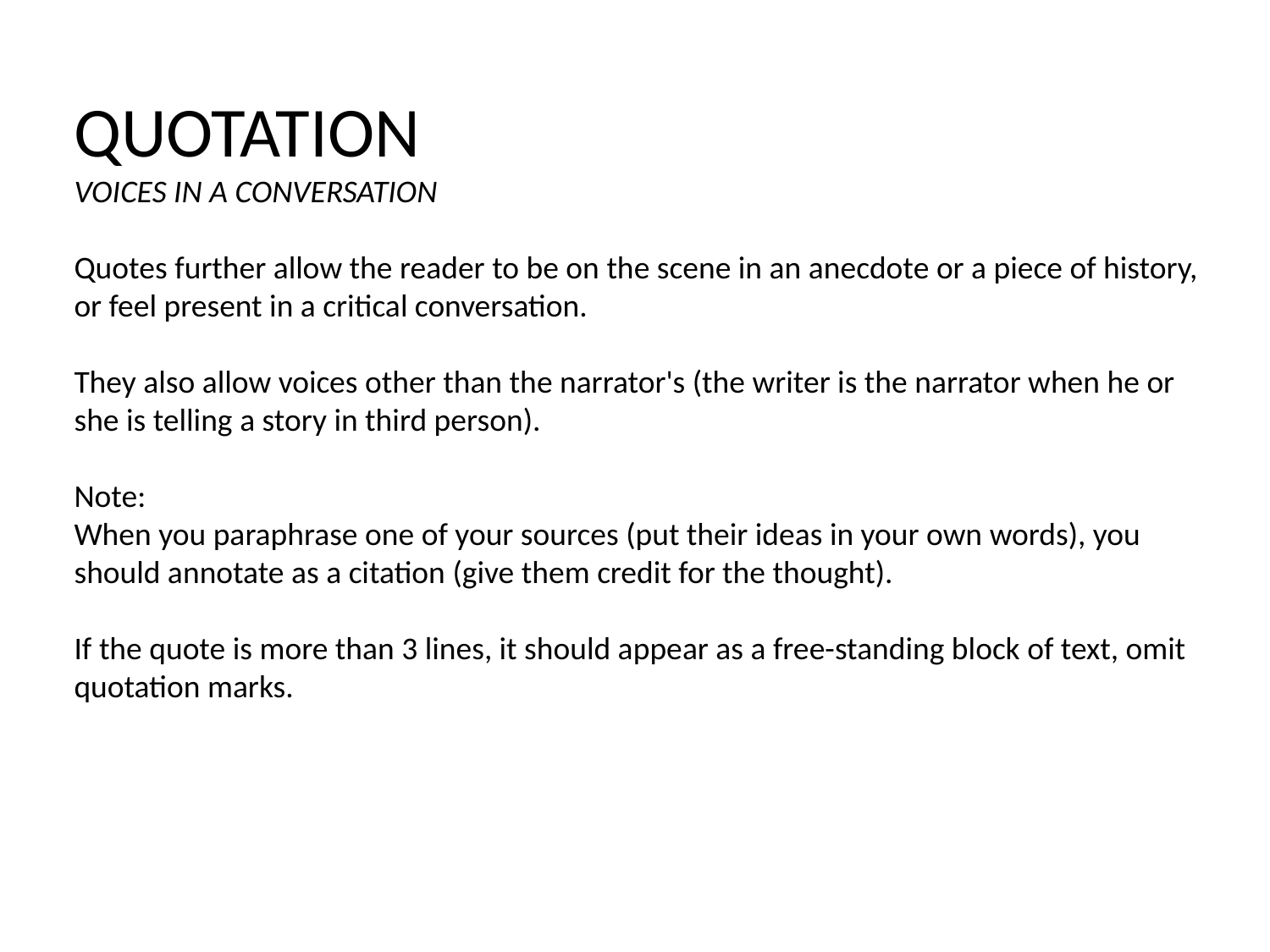

QUOTATION
VOICES IN A CONVERSATION

Quotes further allow the reader to be on the scene in an anecdote or a piece of history, or feel present in a critical conversation.

They also allow voices other than the narrator's (the writer is the narrator when he or she is telling a story in third person).

Note:
When you paraphrase one of your sources (put their ideas in your own words), you should annotate as a citation (give them credit for the thought).

If the quote is more than 3 lines, it should appear as a free-standing block of text, omit quotation marks.